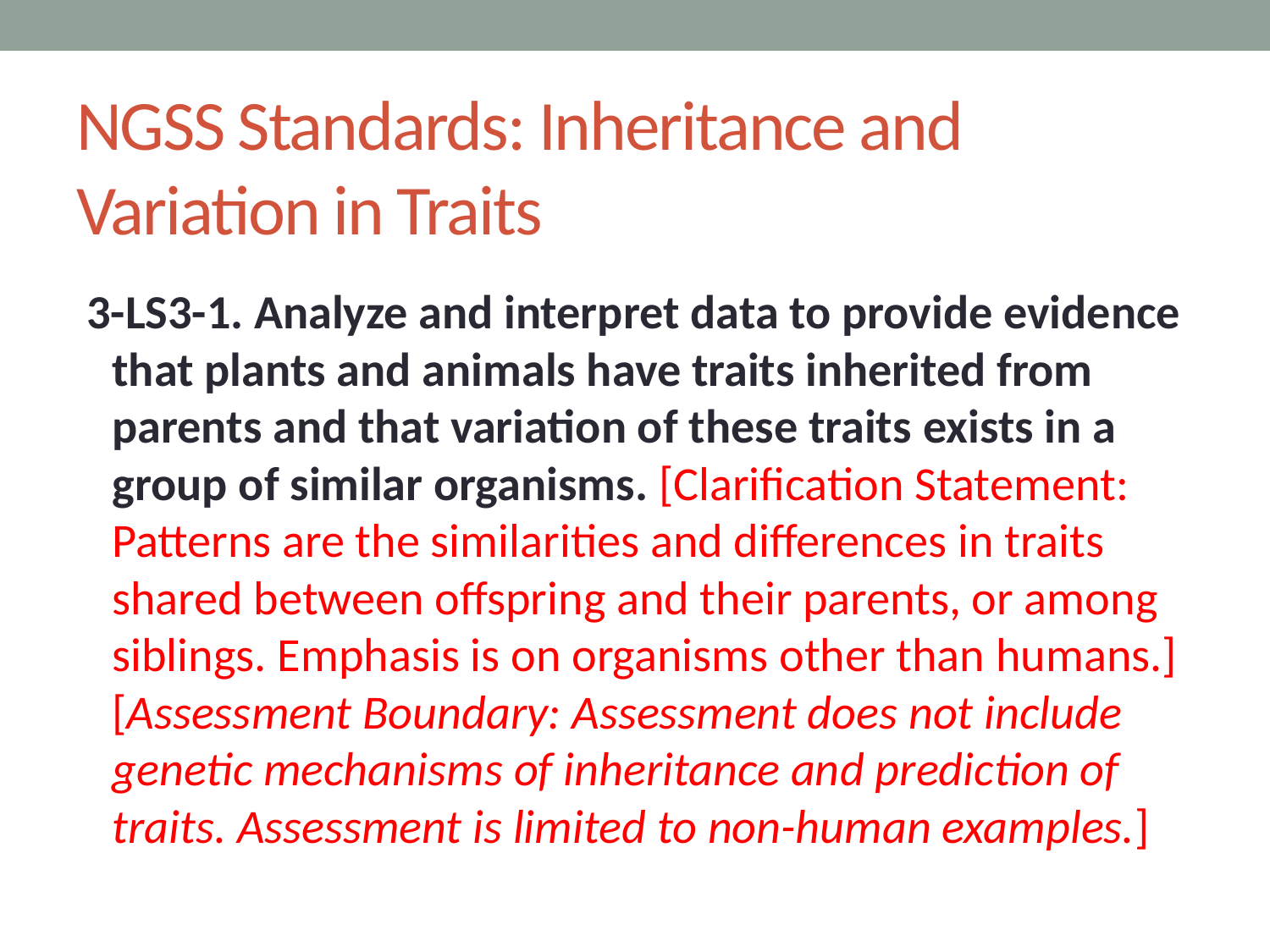

# NGSS Standards: Inheritance and Variation in Traits
3-LS3-1. Analyze and interpret data to provide evidence that plants and animals have traits inherited from parents and that variation of these traits exists in a group of similar organisms. [Clarification Statement: Patterns are the similarities and differences in traits shared between offspring and their parents, or among siblings. Emphasis is on organisms other than humans.] [Assessment Boundary: Assessment does not include genetic mechanisms of inheritance and prediction of traits. Assessment is limited to non-human examples.]